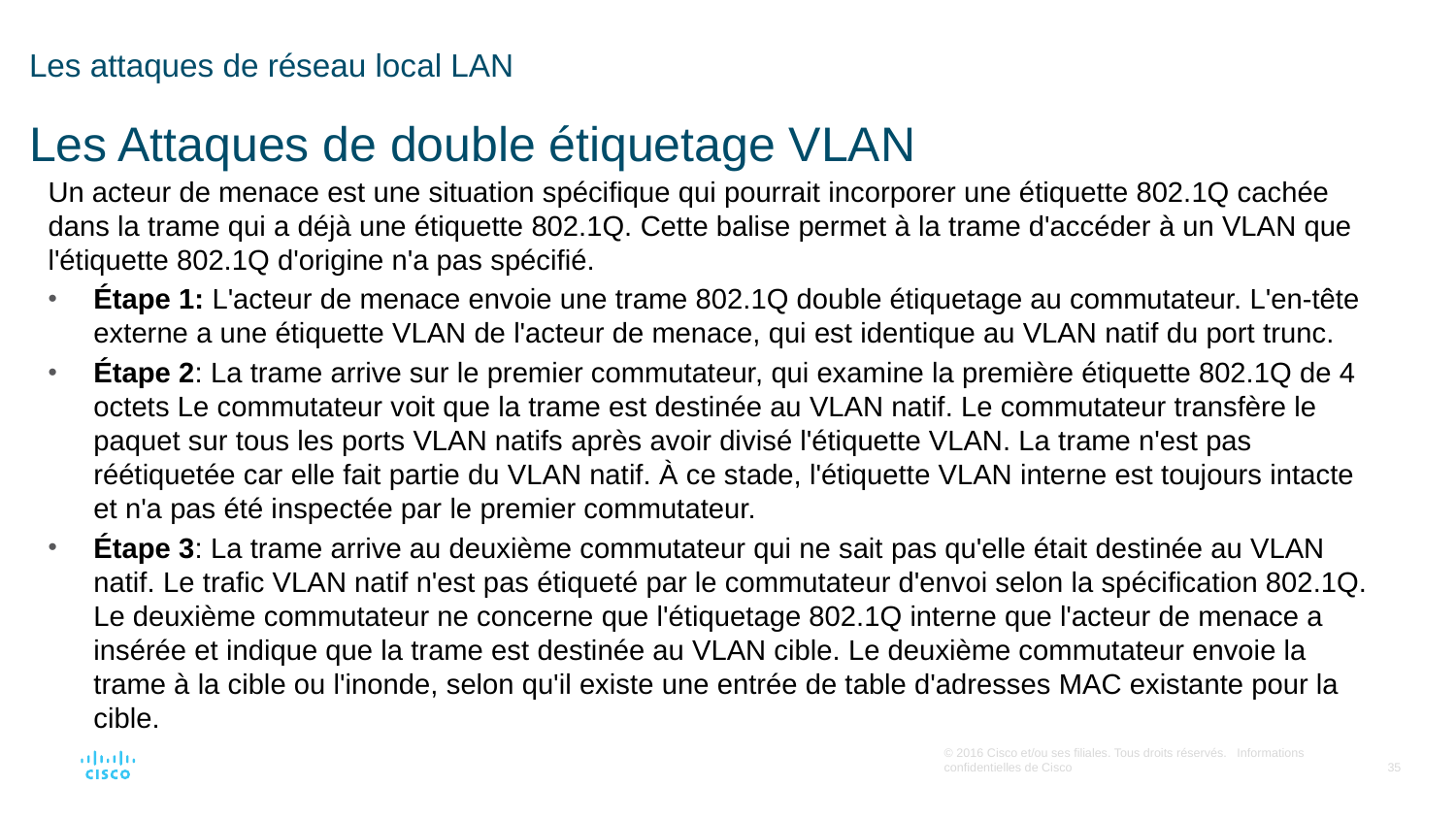

# Les attaques de réseau local LAN Les Attaques de double étiquetage VLAN
Un acteur de menace est une situation spécifique qui pourrait incorporer une étiquette 802.1Q cachée dans la trame qui a déjà une étiquette 802.1Q. Cette balise permet à la trame d'accéder à un VLAN que l'étiquette 802.1Q d'origine n'a pas spécifié.
Étape 1: L'acteur de menace envoie une trame 802.1Q double étiquetage au commutateur. L'en-tête externe a une étiquette VLAN de l'acteur de menace, qui est identique au VLAN natif du port trunc.
Étape 2: La trame arrive sur le premier commutateur, qui examine la première étiquette 802.1Q de 4 octets Le commutateur voit que la trame est destinée au VLAN natif. Le commutateur transfère le paquet sur tous les ports VLAN natifs après avoir divisé l'étiquette VLAN. La trame n'est pas réétiquetée car elle fait partie du VLAN natif. À ce stade, l'étiquette VLAN interne est toujours intacte et n'a pas été inspectée par le premier commutateur.
Étape 3: La trame arrive au deuxième commutateur qui ne sait pas qu'elle était destinée au VLAN natif. Le trafic VLAN natif n'est pas étiqueté par le commutateur d'envoi selon la spécification 802.1Q. Le deuxième commutateur ne concerne que l'étiquetage 802.1Q interne que l'acteur de menace a insérée et indique que la trame est destinée au VLAN cible. Le deuxième commutateur envoie la trame à la cible ou l'inonde, selon qu'il existe une entrée de table d'adresses MAC existante pour la cible.